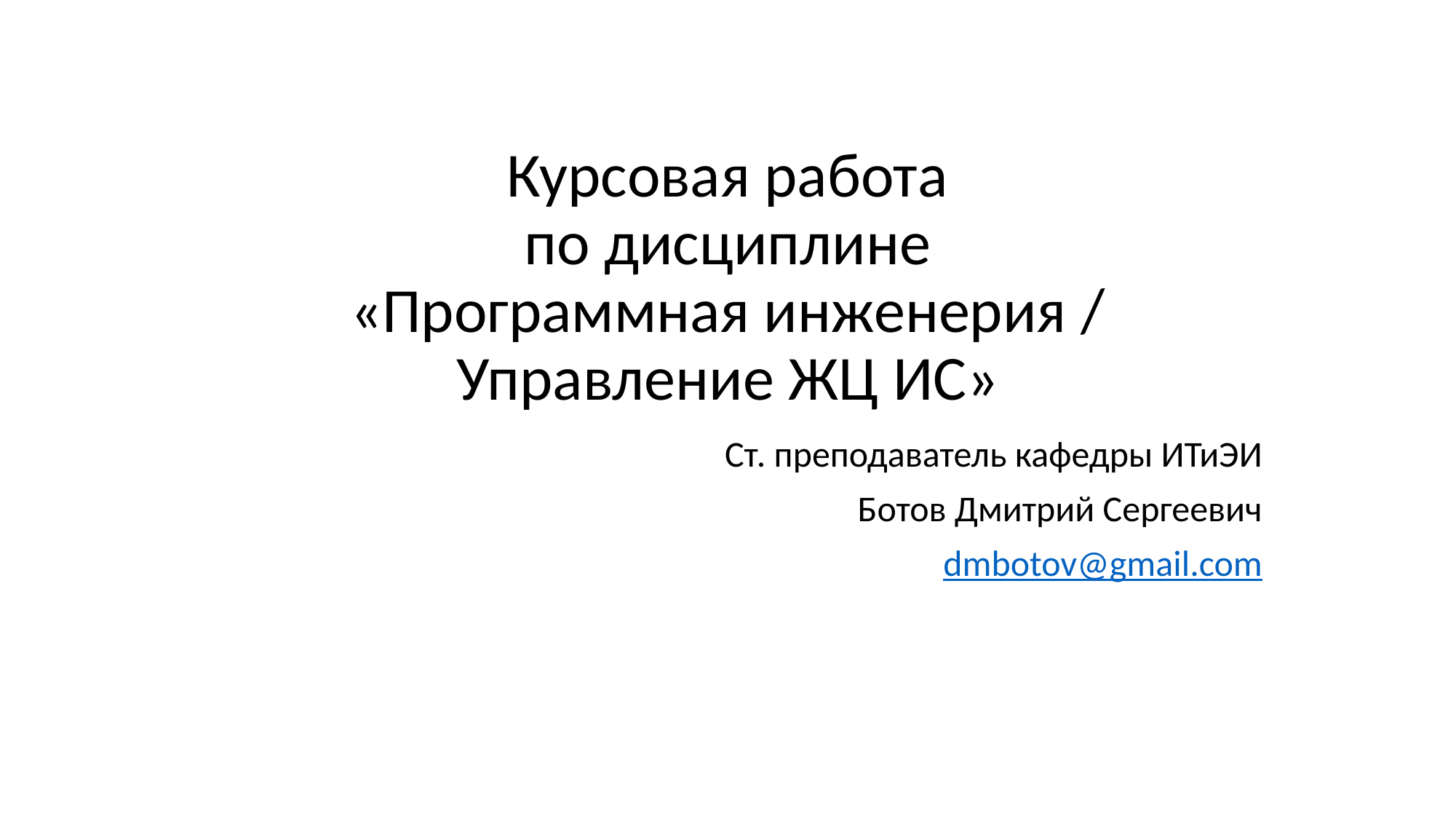

# Курсовая работа по дисциплине «Программная инженерия / Управление ЖЦ ИС»
Ст. преподаватель кафедры ИТиЭИ
Ботов Дмитрий Сергеевич
dmbotov@gmail.com